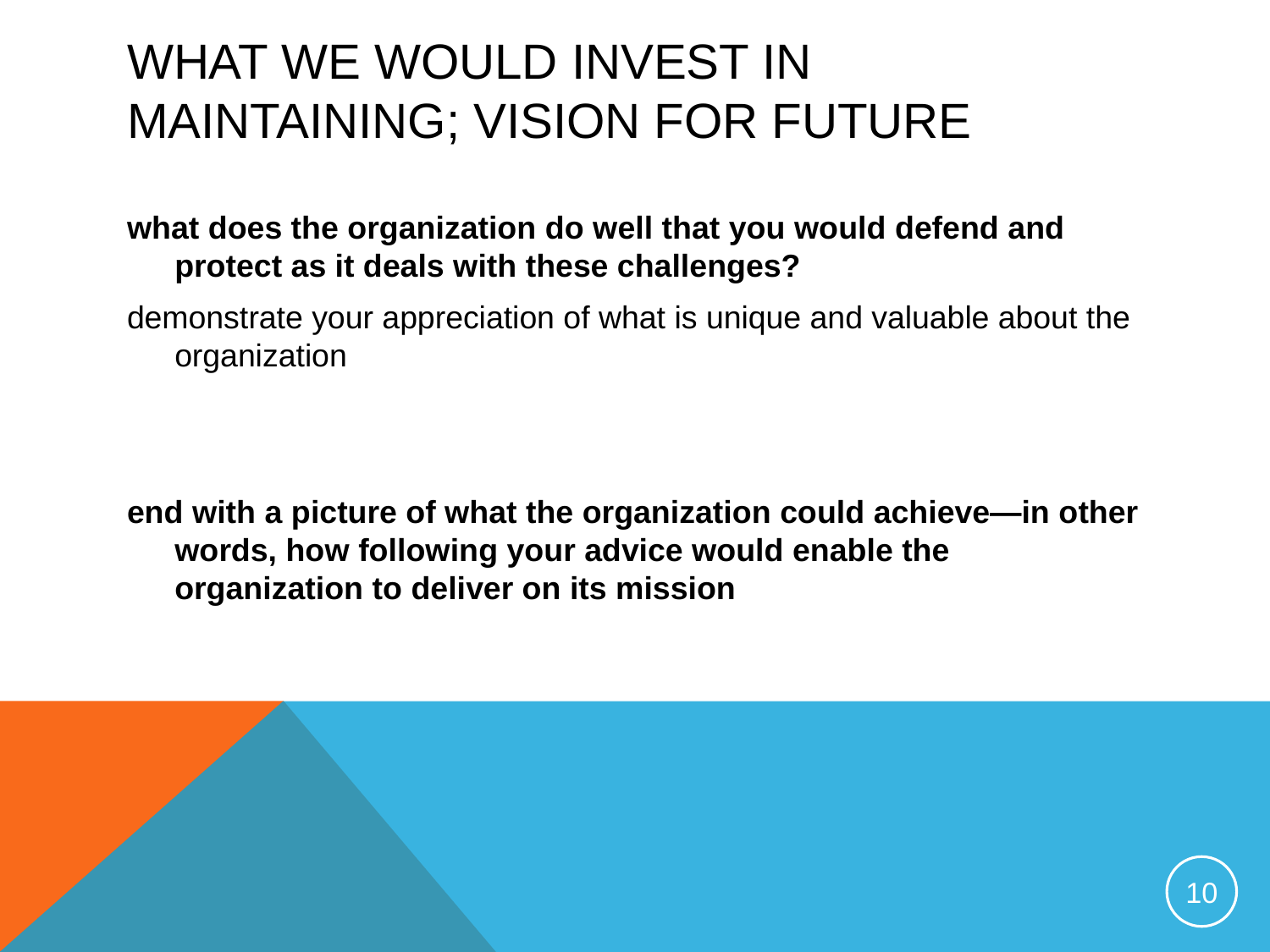

# what we would invest in maintaining; vision for future

what does the organization do well that you would defend and protect as it deals with these challenges?
demonstrate your appreciation of what is unique and valuable about the organization

end with a picture of what the organization could achieve—in other words, how following your advice would enable the organization to deliver on its mission

10